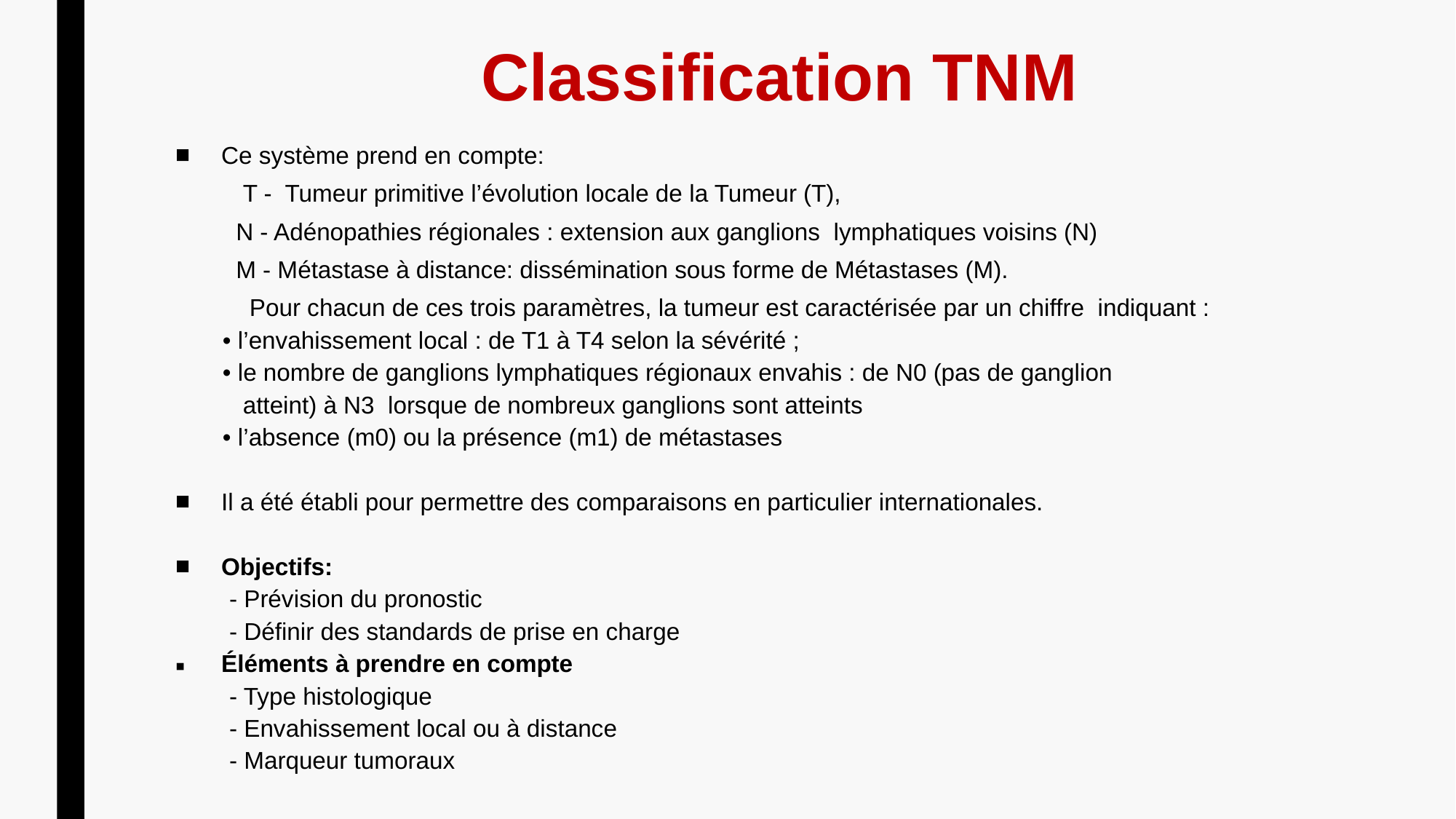

# Classification TNM
Ce système prend en compte:
          T -  Tumeur primitive l’évolution locale de la Tumeur (T),
         N - Adénopathies régionales : extension aux ganglions  lymphatiques voisins (N)
         M - Métastase à distance: dissémination sous forme de Métastases (M).
           Pour chacun de ces trois paramètres, la tumeur est caractérisée par un chiffre  indiquant :
       • l’envahissement local : de T1 à T4 selon la sévérité ;
       • le nombre de ganglions lymphatiques régionaux envahis : de N0 (pas de ganglion
          atteint) à N3  lorsque de nombreux ganglions sont atteints
       • l’absence (m0) ou la présence (m1) de métastases

Il a été établi pour permettre des comparaisons en particulier internationales.

Objectifs:
        - Prévision du pronostic
        - Définir des standards de prise en charge
Éléments à prendre en compte
        - Type histologique
        - Envahissement local ou à distance
        - Marqueur tumoraux